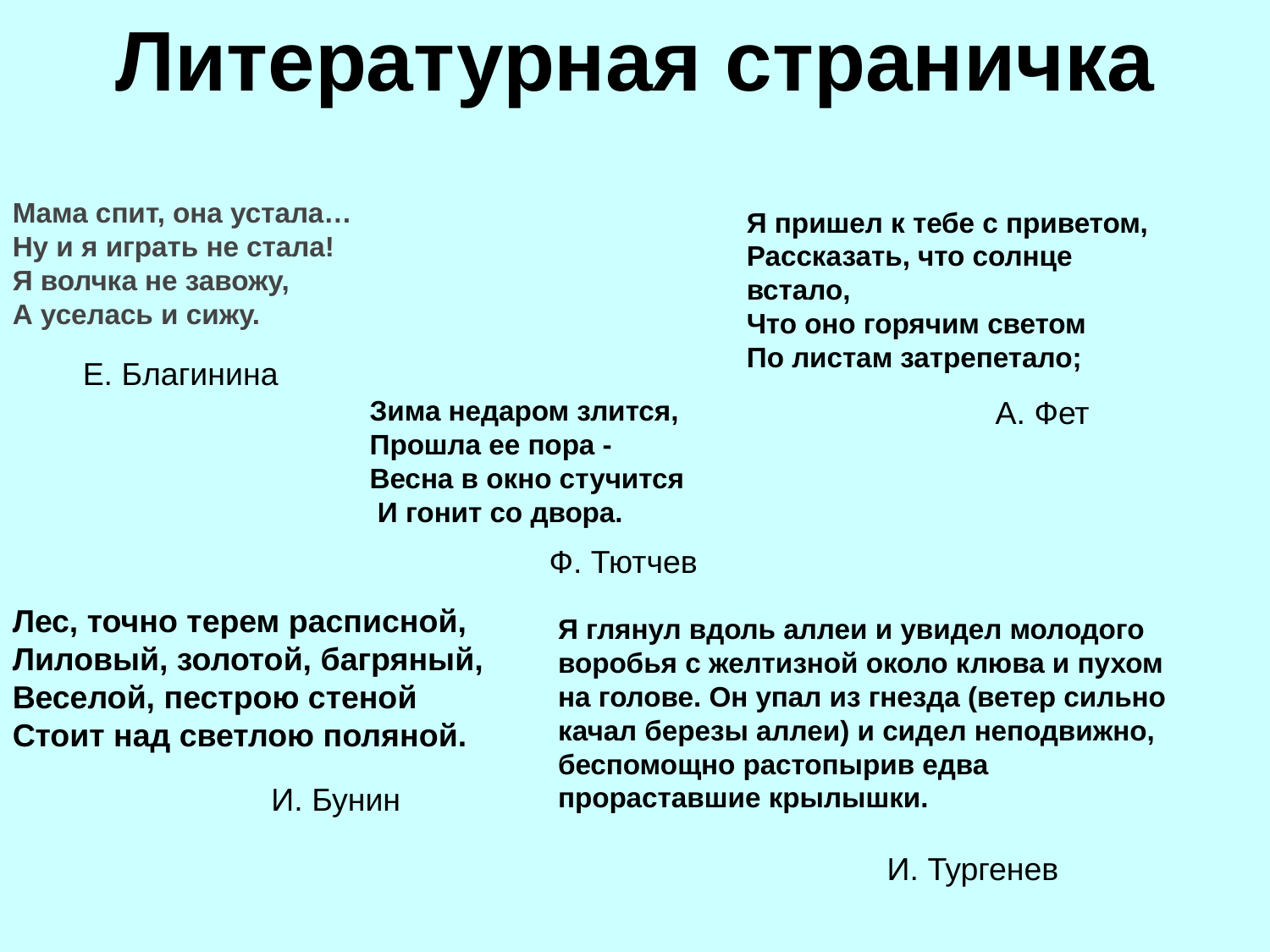

Литературная страничка
Мама спит, она устала…
Ну и я играть не стала!
Я волчка не завожу,
А уселась и сижу.
Я пришел к тебе с приветом,
Рассказать, что солнце встало,
Что оно горячим светом
По листам затрепетало;
Е. Благинина
Зима недаром злится,
Прошла ее пора -
Весна в окно стучится
 И гонит со двора.
А. Фет
Ф. Тютчев
Лес, точно терем расписной, 
Лиловый, золотой, багряный, 
Веселой, пестрою стеной 
Стоит над светлою поляной.
Я глянул вдоль аллеи и увидел молодого воробья с желтизной около клюва и пухом на голове. Он упал из гнезда (ветер сильно качал березы аллеи) и сидел неподвижно, беспомощно растопырив едва прораставшие крылышки.
И. Бунин
И. Тургенев